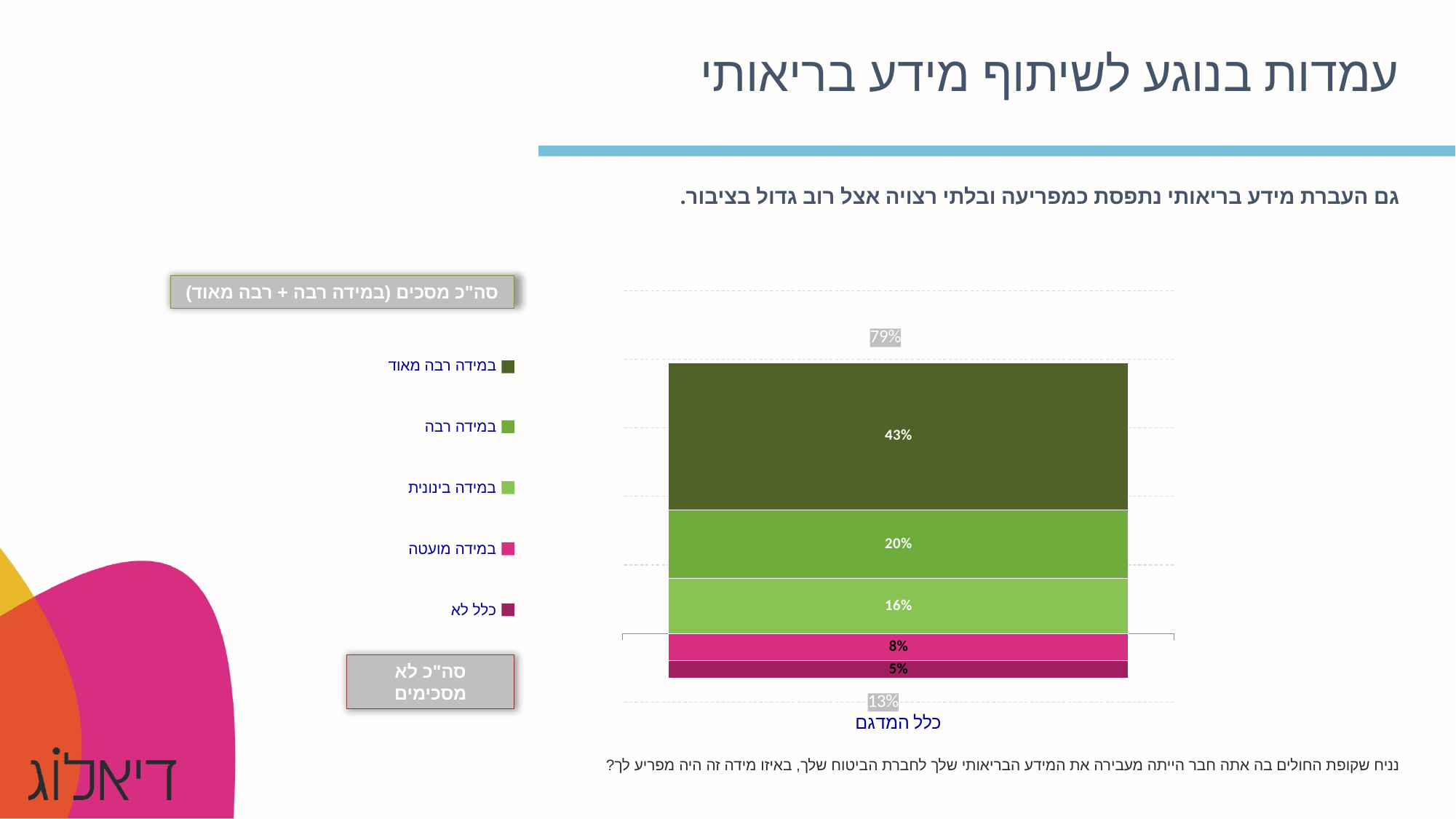

# עמדות בנוגע לשיתוף מידע בריאותי
גם העברת מידע בריאותי נתפסת כמפריעה ובלתי רצויה אצל רוב גדול בציבור.

### Chart

| Category |  | במידה בינונית | במידה רבה | מידה רבה מאוד | במידה מועטה | כלל לא | סהכ  | סהכ  |
|---|---|---|---|---|---|---|---|---|
| כלל המדגם | None | 0.16 | 0.2 | 0.43 | -0.08 | -0.05 | 0.79 | -0.13 |
סה"כ מסכים (במידה רבה + רבה מאוד)
במידה רבה מאוד

במידה רבה

במידה בינונית

במידה מועטה

כלל לא

סה"כ לא מסכימים
נניח שקופת החולים בה אתה חבר הייתה מעבירה את המידע הבריאותי שלך לחברת הביטוח שלך, באיזו מידה זה היה מפריע לך?